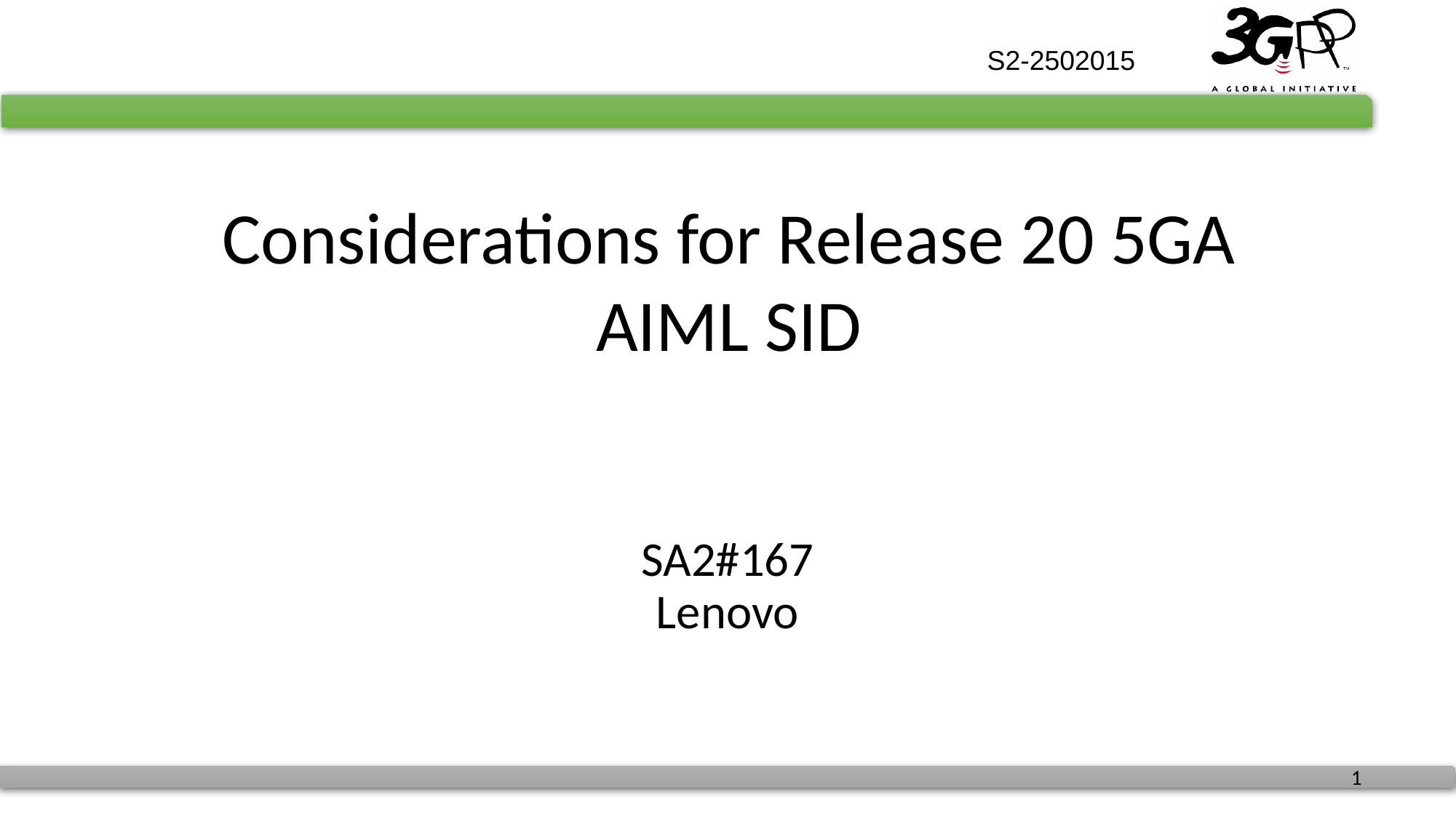

S2-2502015
# Considerations for Release 20 5GA AIML SID
SA2#167
Lenovo